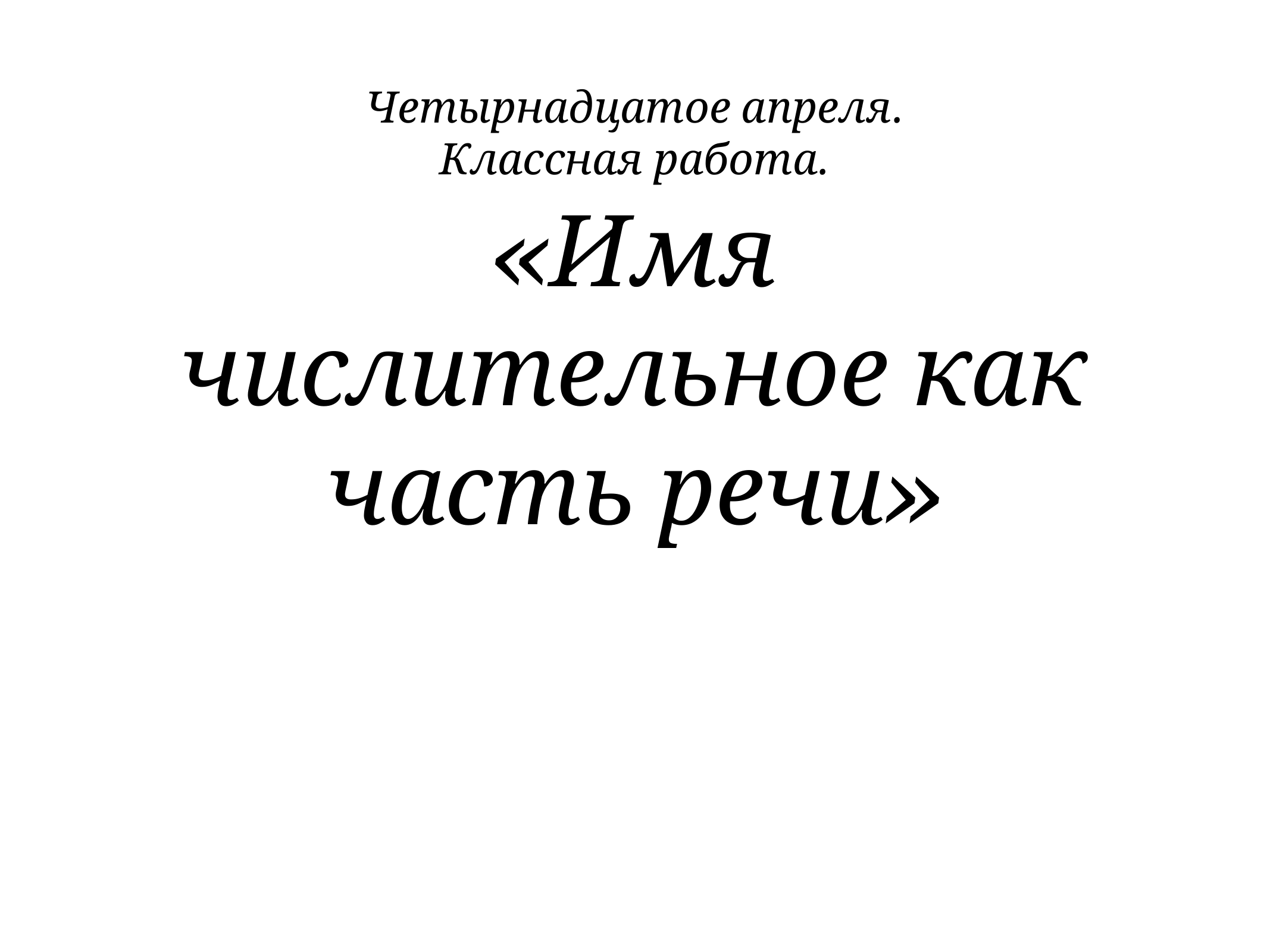

Четырнадцатое апреля.
Классная работа.
# «Имя числительное как часть речи»